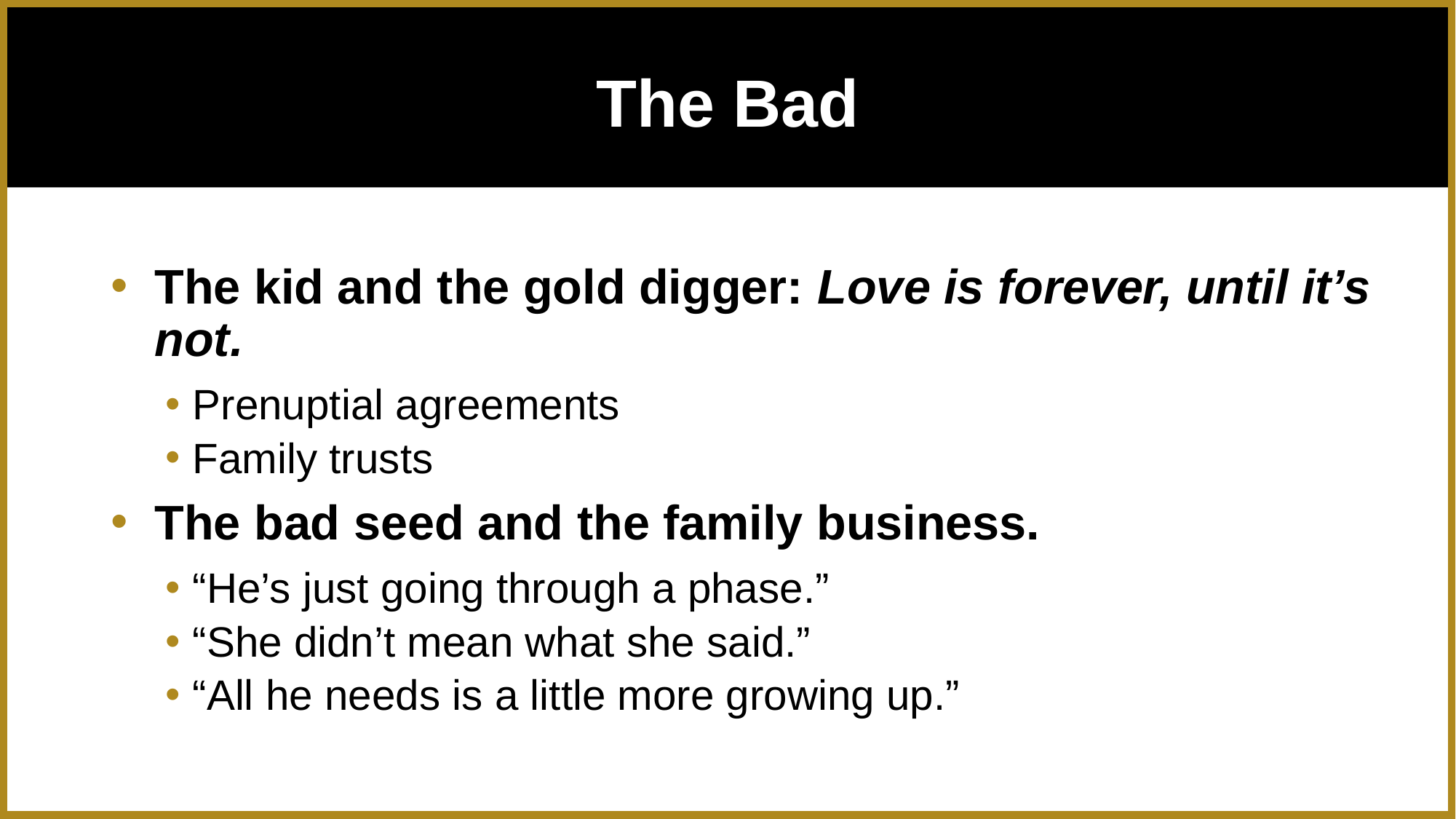

# The Bad
The kid and the gold digger: Love is forever, until it’s not.
Prenuptial agreements
Family trusts
The bad seed and the family business.
“He’s just going through a phase.”
“She didn’t mean what she said.”
“All he needs is a little more growing up.”